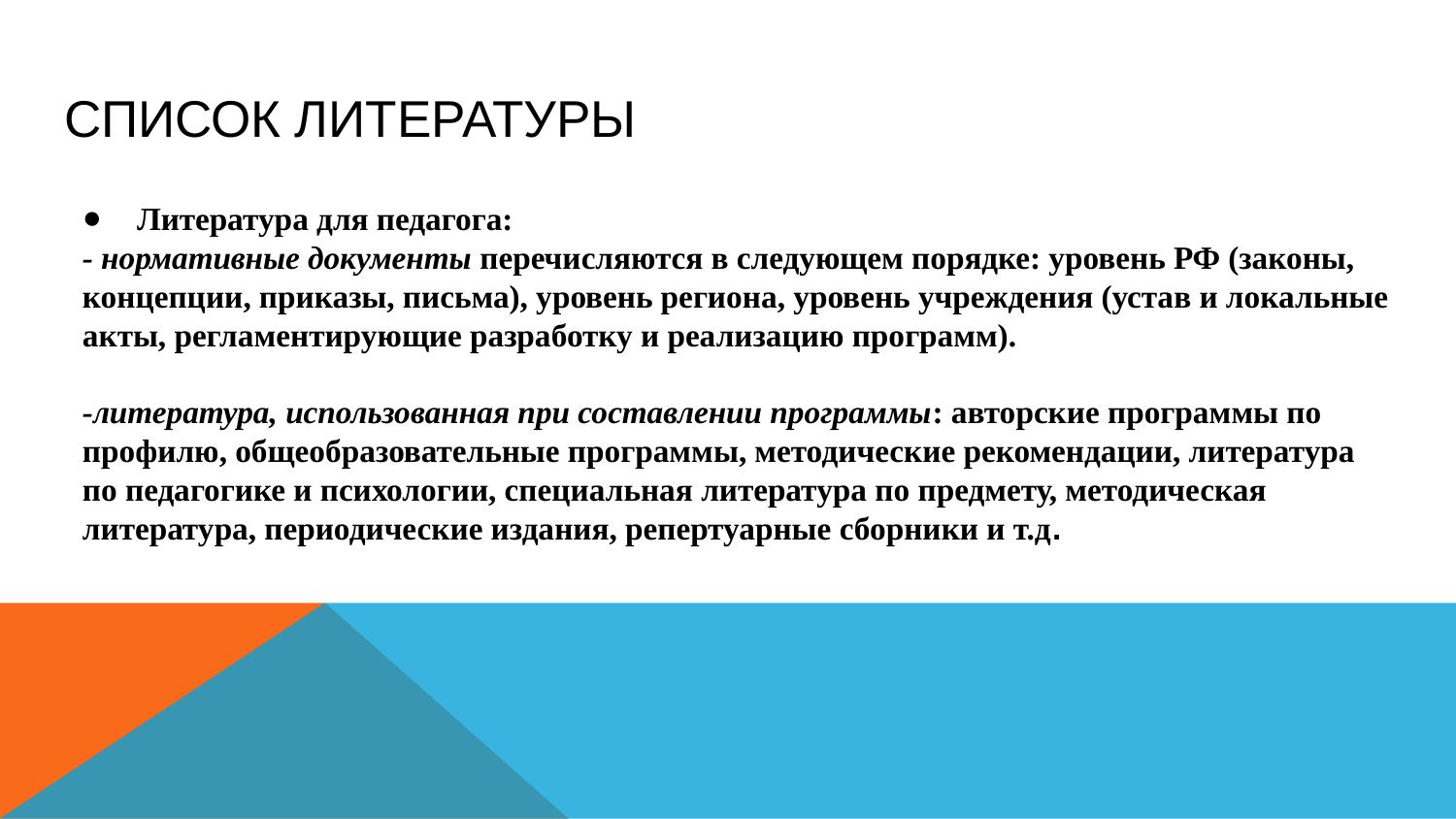

# Список литературы
Литература для педагога:
- нормативные документы перечисляются в следующем порядке: уровень РФ (законы, концепции, приказы, письма), уровень региона, уровень учреждения (устав и локальные акты, регламентирующие разработку и реализацию программ).

-литература, использованная при составлении программы: авторские программы по профилю, общеобразовательные программы, методические рекомендации, литература по педагогике и психологии, специальная литература по предмету, методическая литература, периодические издания, репертуарные сборники и т.д.